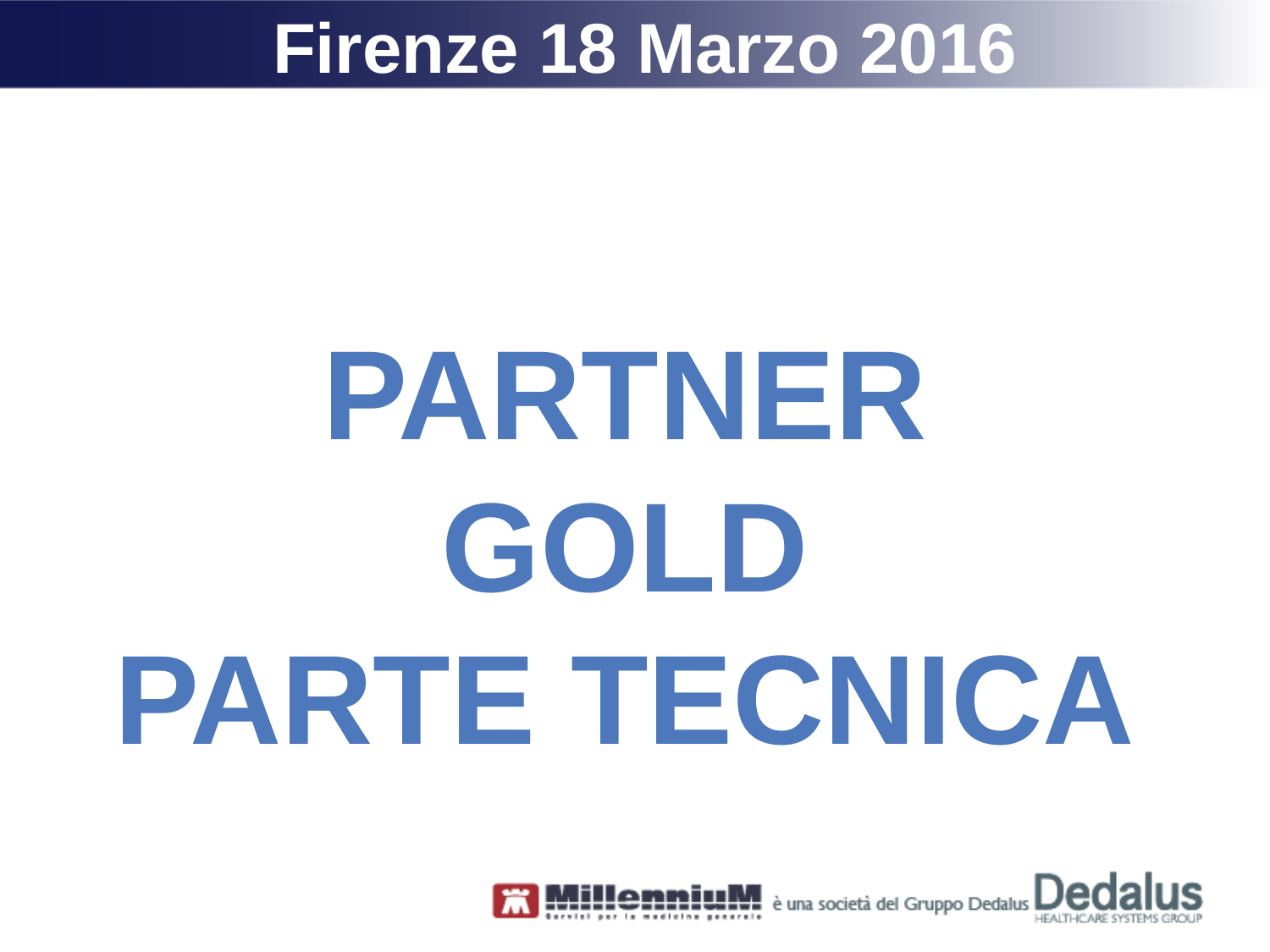

Firenze 18 Marzo 2016

PARTNER
GOLD
Parte tecnica